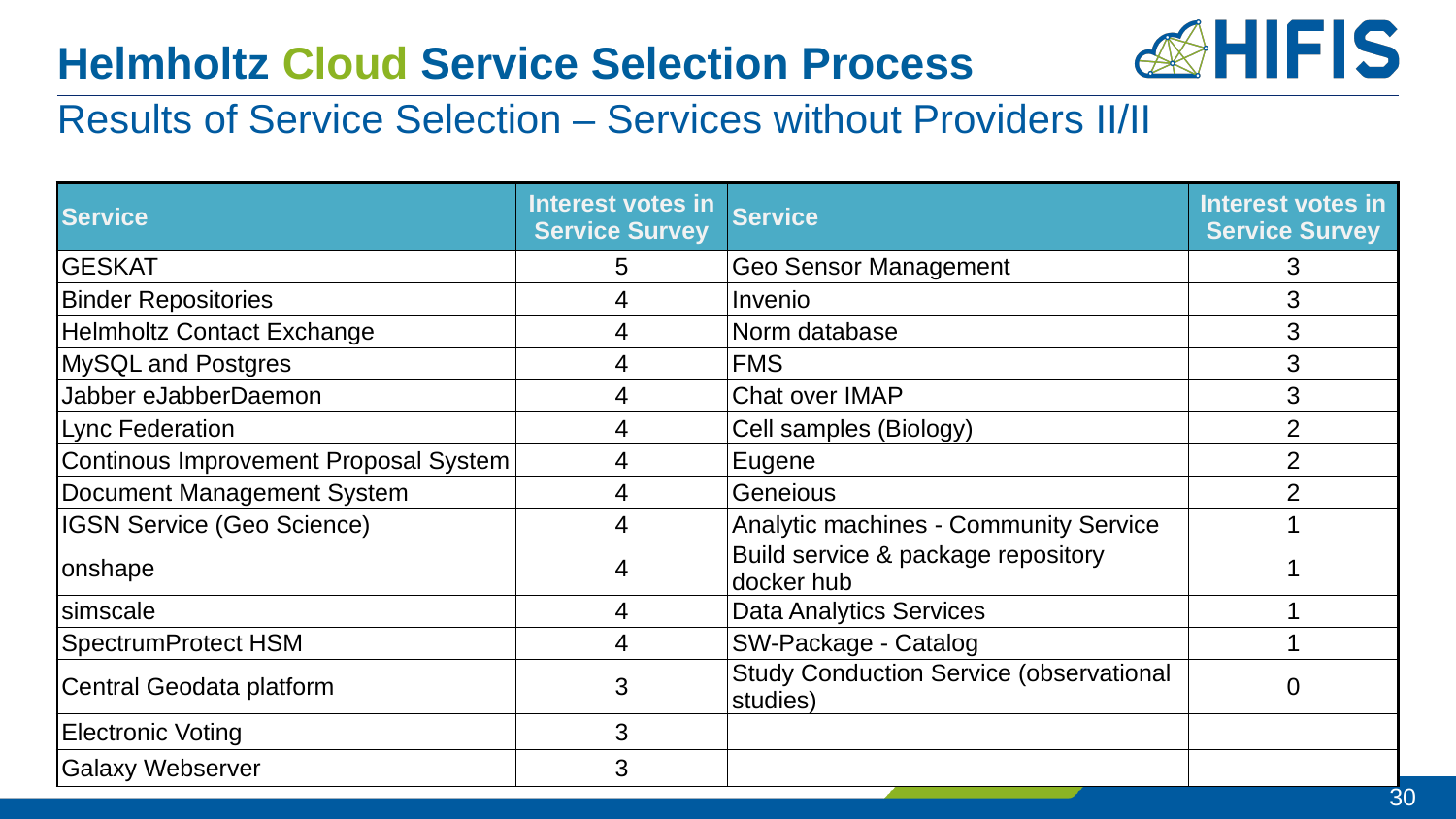

# Helmholtz Cloud Service Selection Process
Results of Service Selection – Services without Providers II/II
| Service | Interest votes in Service Survey | Service | Interest votes in Service Survey |
| --- | --- | --- | --- |
| GESKAT | 5 | Geo Sensor Management | 3 |
| Binder Repositories | 4 | Invenio | 3 |
| Helmholtz Contact Exchange | 4 | Norm database | 3 |
| MySQL and Postgres | 4 | FMS | 3 |
| Jabber eJabberDaemon | 4 | Chat over IMAP | 3 |
| Lync Federation | 4 | Cell samples (Biology) | 2 |
| Continous Improvement Proposal System | 4 | Eugene | 2 |
| Document Management System | 4 | Geneious | 2 |
| IGSN Service (Geo Science) | 4 | Analytic machines - Community Service | 1 |
| onshape | 4 | Build service & package repository docker hub | 1 |
| simscale | 4 | Data Analytics Services | 1 |
| SpectrumProtect HSM | 4 | SW-Package - Catalog | 1 |
| Central Geodata platform | 3 | Study Conduction Service (observational studies) | 0 |
| Electronic Voting | 3 |  |  |
| Galaxy Webserver | 3 |  |  |